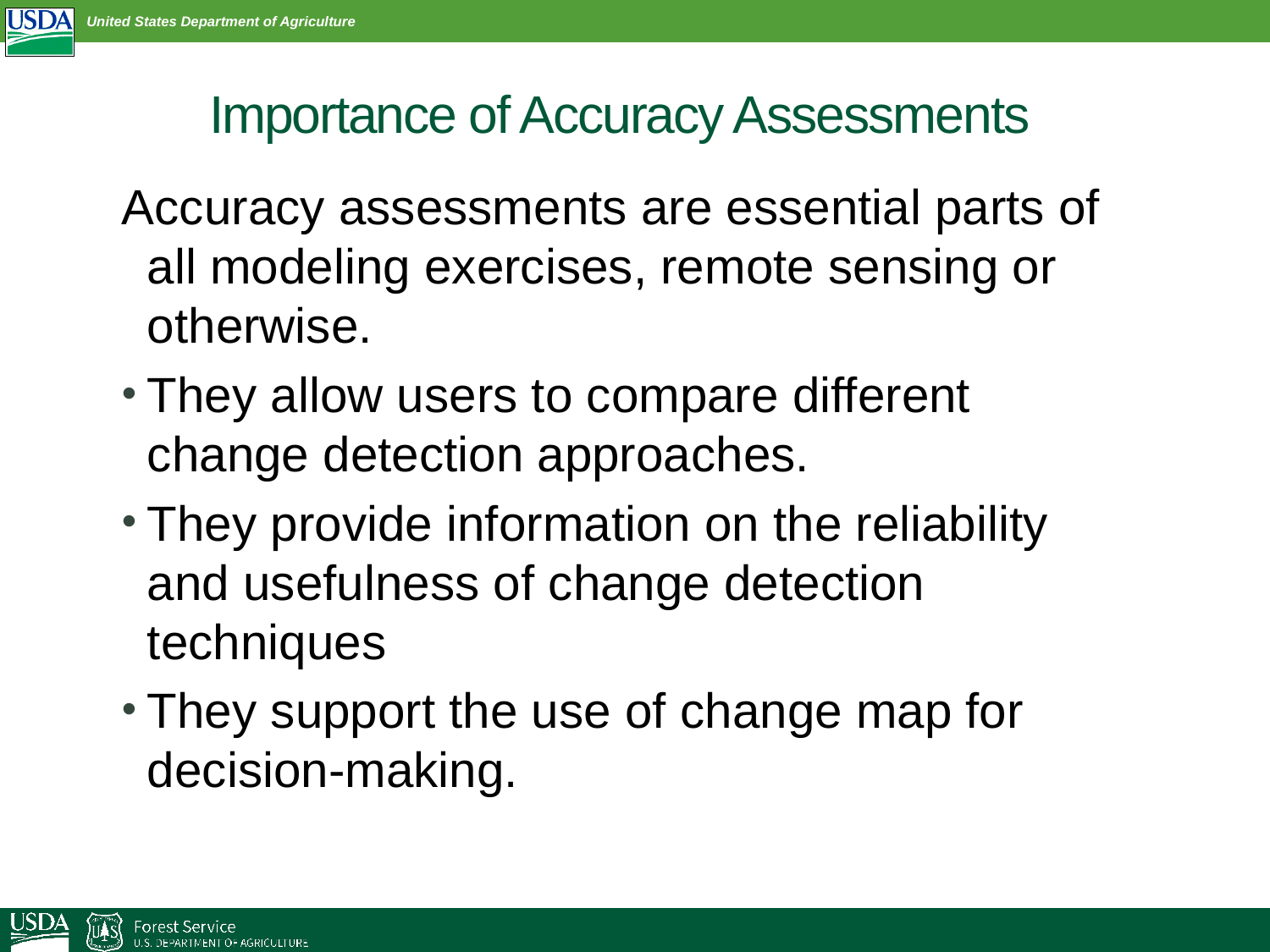

# Importance of Accuracy Assessments
Accuracy assessments are essential parts of all modeling exercises, remote sensing or otherwise.
They allow users to compare different change detection approaches.
They provide information on the reliability and usefulness of change detection techniques
They support the use of change map for decision-making.